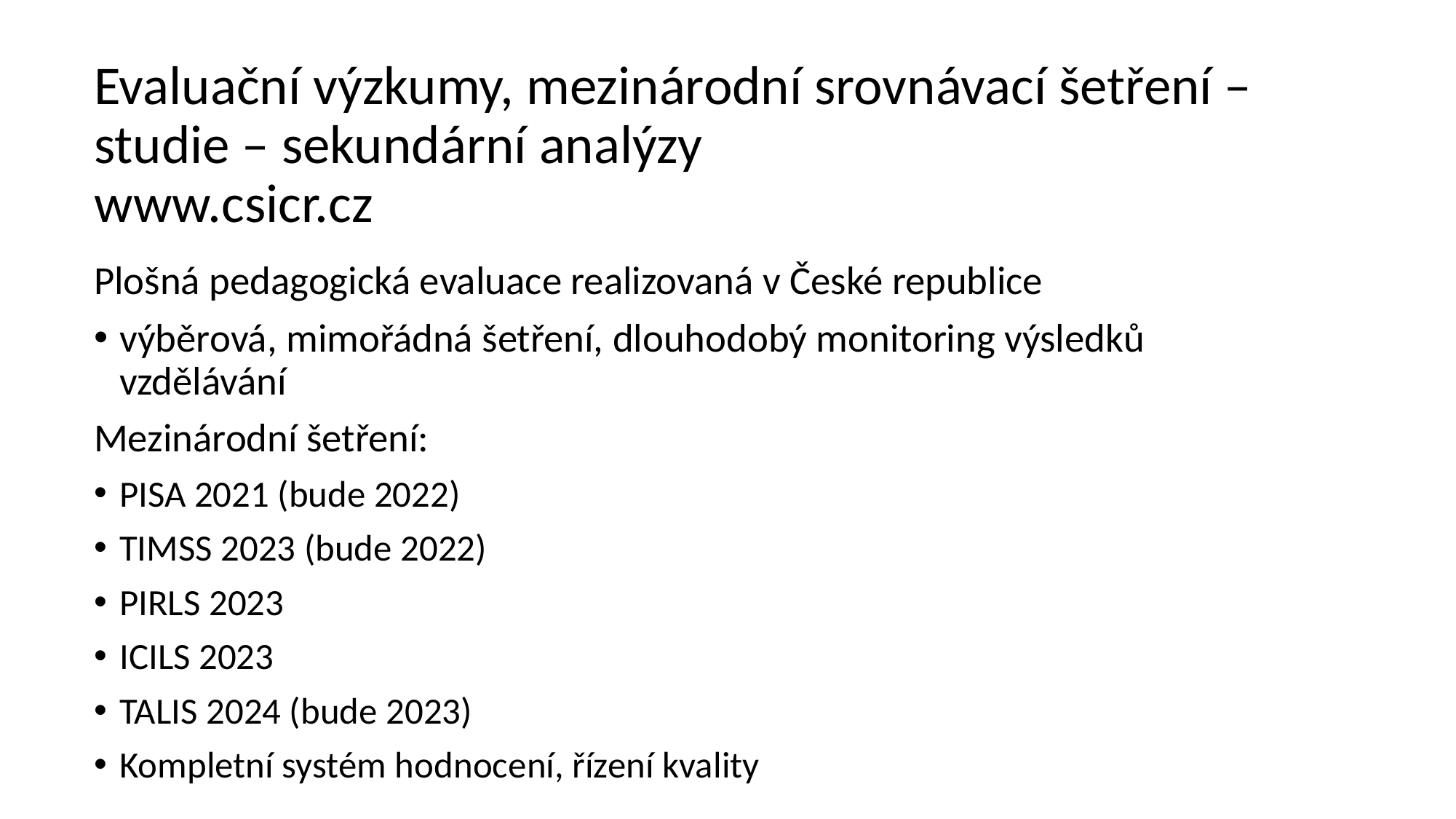

# Evaluační výzkumy, mezinárodní srovnávací šetření – studie – sekundární analýzy www.csicr.cz
Plošná pedagogická evaluace realizovaná v České republice
výběrová, mimořádná šetření, dlouhodobý monitoring výsledků vzdělávání
Mezinárodní šetření:
PISA 2021 (bude 2022)
TIMSS 2023 (bude 2022)
PIRLS 2023
ICILS 2023
TALIS 2024 (bude 2023)
Kompletní systém hodnocení, řízení kvality